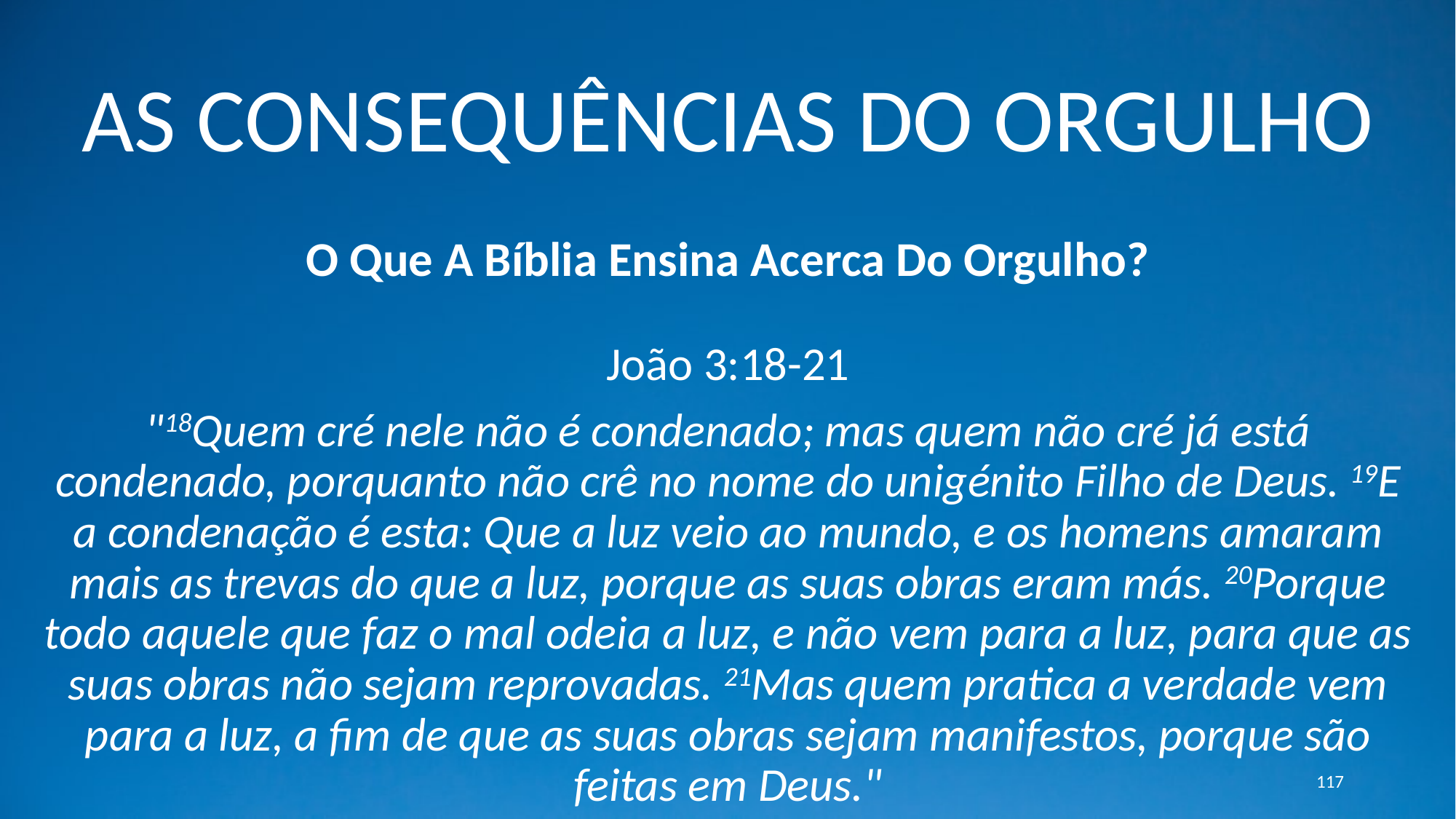

# AS CONSEQUÊNCIAS DO ORGULHO
O Que A Bíblia Ensina Acerca Do Orgulho?

João 3:18-21
"18Quem cré nele não é condenado; mas quem não cré já está condenado, porquanto não crê no nome do unigénito Filho de Deus. 19E a condenação é esta: Que a luz veio ao mundo, e os homens amaram mais as trevas do que a luz, porque as suas obras eram más. 20Porque todo aquele que faz o mal odeia a luz, e não vem para a luz, para que as suas obras não sejam reprovadas. 21Mas quem pratica a verdade vem para a luz, a fim de que as suas obras sejam manifestos, porque são feitas em Deus."
117